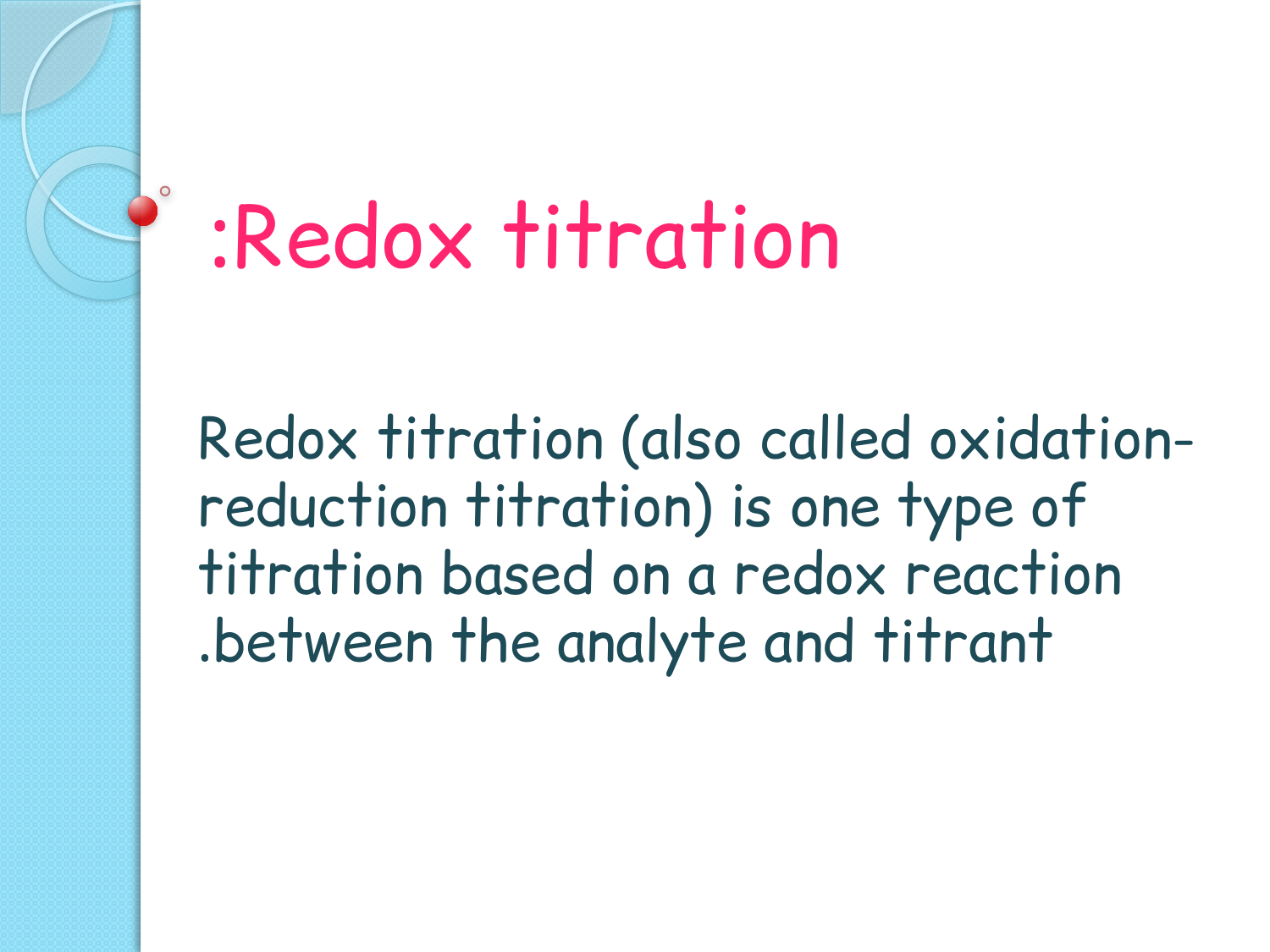

# Redox titration:

Redox titration (also called oxidation-reduction titration) is one type of titration based on a redox reaction between the analyte and titrant.